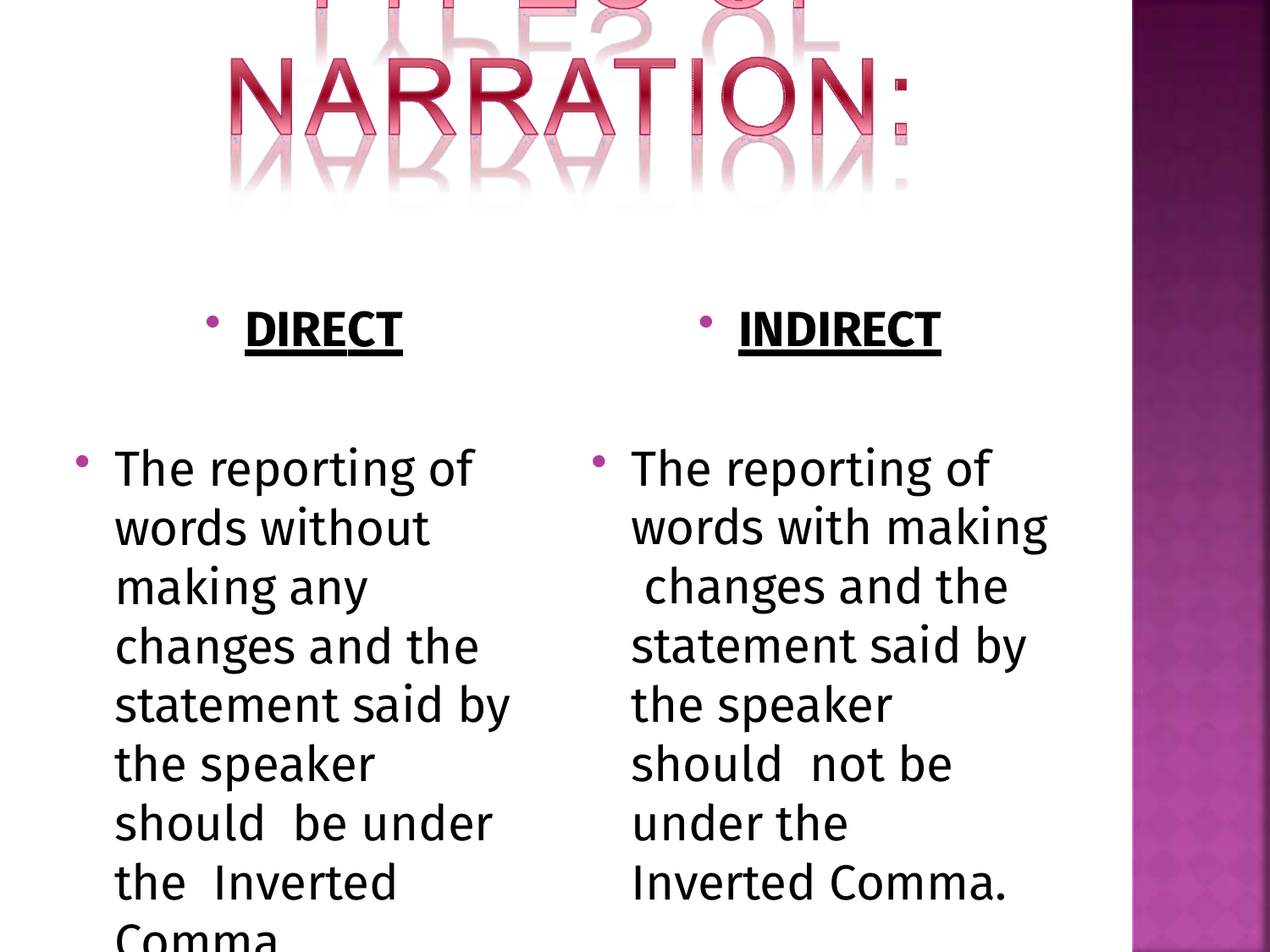

DIRECT
INDIRECT
The reporting of  words without  making any  changes and the  statement said by  the speaker should  be under the  Inverted Comma.
The reporting of  words with making  changes and the  statement said by  the speaker should  not be under the  Inverted Comma.